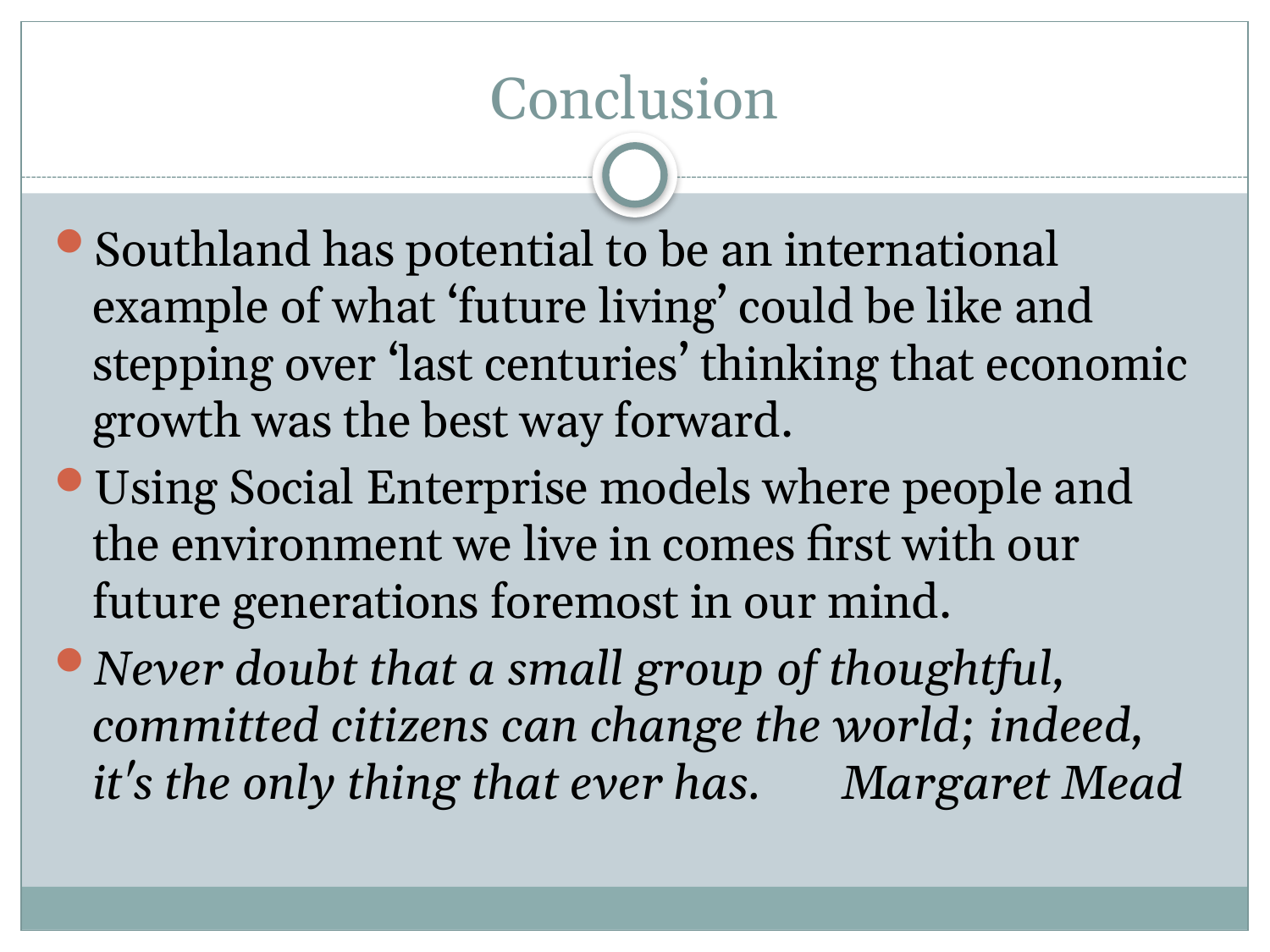

# Conclusion
Southland has potential to be an international example of what ‘future living’ could be like and stepping over ‘last centuries’ thinking that economic growth was the best way forward.
Using Social Enterprise models where people and the environment we live in comes first with our future generations foremost in our mind.
Never doubt that a small group of thoughtful, committed citizens can change the world; indeed, it's the only thing that ever has.       Margaret Mead